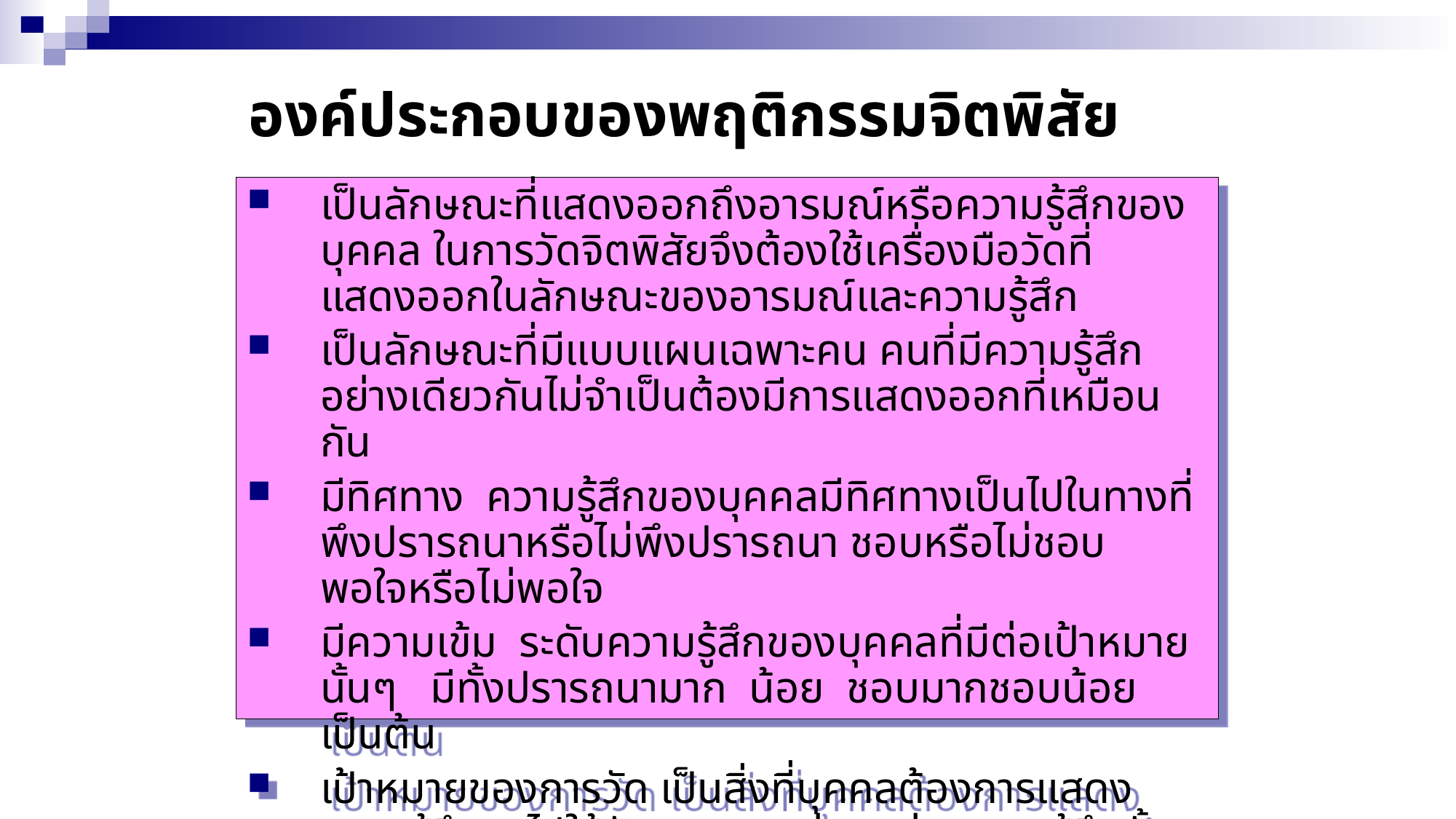

# องค์ประกอบของพฤติกรรมจิตพิสัย
เป็นลักษณะที่แสดงออกถึงอารมณ์หรือความรู้สึกของบุคคล ในการวัดจิตพิสัยจึงต้องใช้เครื่องมือวัดที่แสดงออกในลักษณะของอารมณ์และความรู้สึก
เป็นลักษณะที่มีแบบแผนเฉพาะคน คนที่มีความรู้สึกอย่างเดียวกันไม่จำเป็นต้องมีการแสดงออกที่เหมือนกัน
มีทิศทาง  ความรู้สึกของบุคคลมีทิศทางเป็นไปในทางที่พึงปรารถนาหรือไม่พึงปรารถนา ชอบหรือไม่ชอบ  พอใจหรือไม่พอใจ
มีความเข้ม  ระดับความรู้สึกของบุคคลที่มีต่อเป้าหมายนั้นๆ   มีทั้งปรารถนามาก  น้อย  ชอบมากชอบน้อย   เป็นต้น
เป้าหมายของการวัด เป็นสิ่งที่บุคคลต้องการแสดงความรู้สึกลงไปให้ชัดเจนและแน่นอนว่า  ความรู้สึกนั้นเป็นความรู้สึกของบุคคลที่มีต่อสิ่งใด